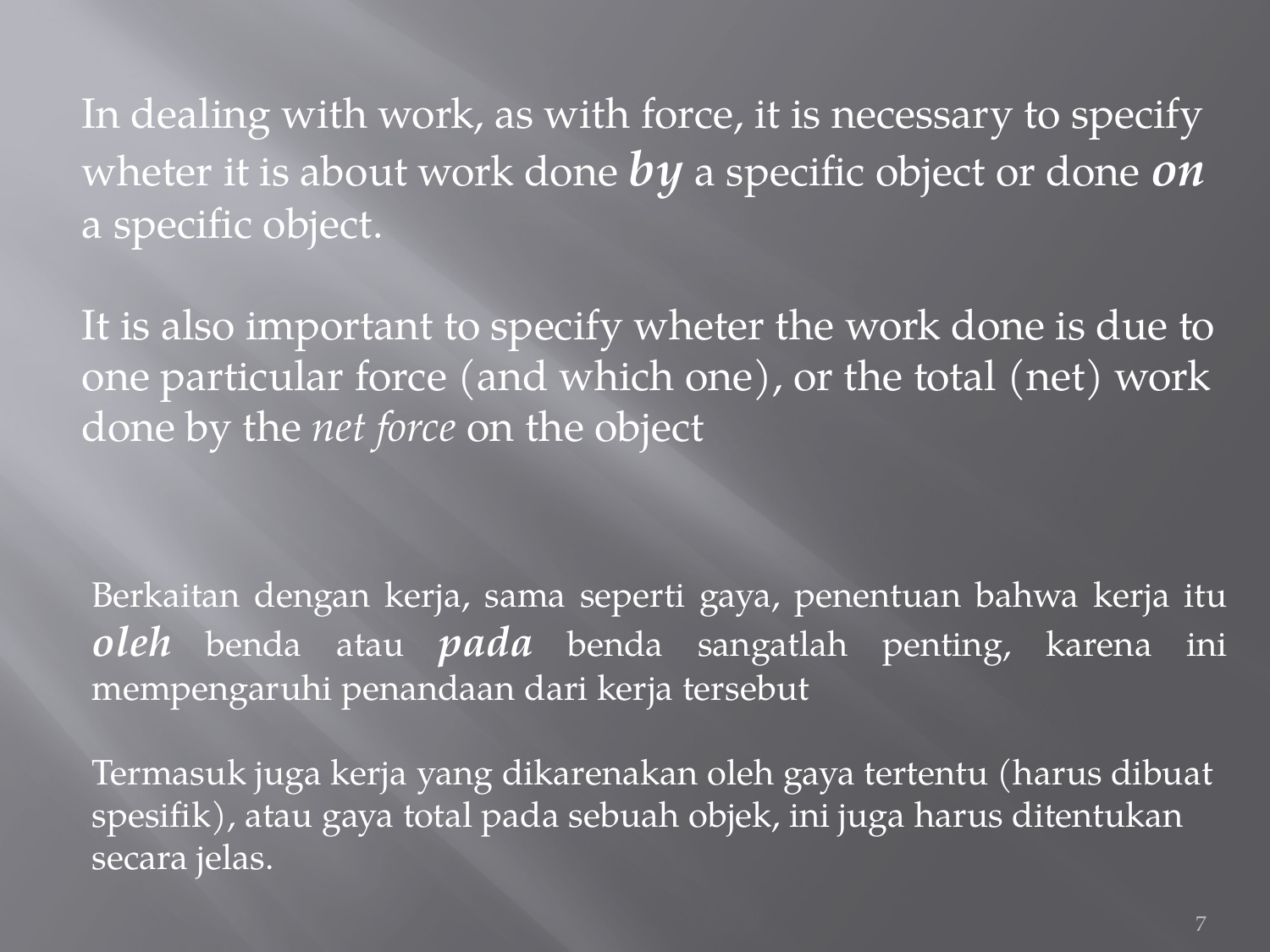

In dealing with work, as with force, it is necessary to specify wheter it is about work done by a specific object or done on a specific object.

It is also important to specify wheter the work done is due to one particular force (and which one), or the total (net) work done by the net force on the object
Berkaitan dengan kerja, sama seperti gaya, penentuan bahwa kerja itu oleh benda atau pada benda sangatlah penting, karena ini mempengaruhi penandaan dari kerja tersebut

Termasuk juga kerja yang dikarenakan oleh gaya tertentu (harus dibuat spesifik), atau gaya total pada sebuah objek, ini juga harus ditentukan secara jelas.
7